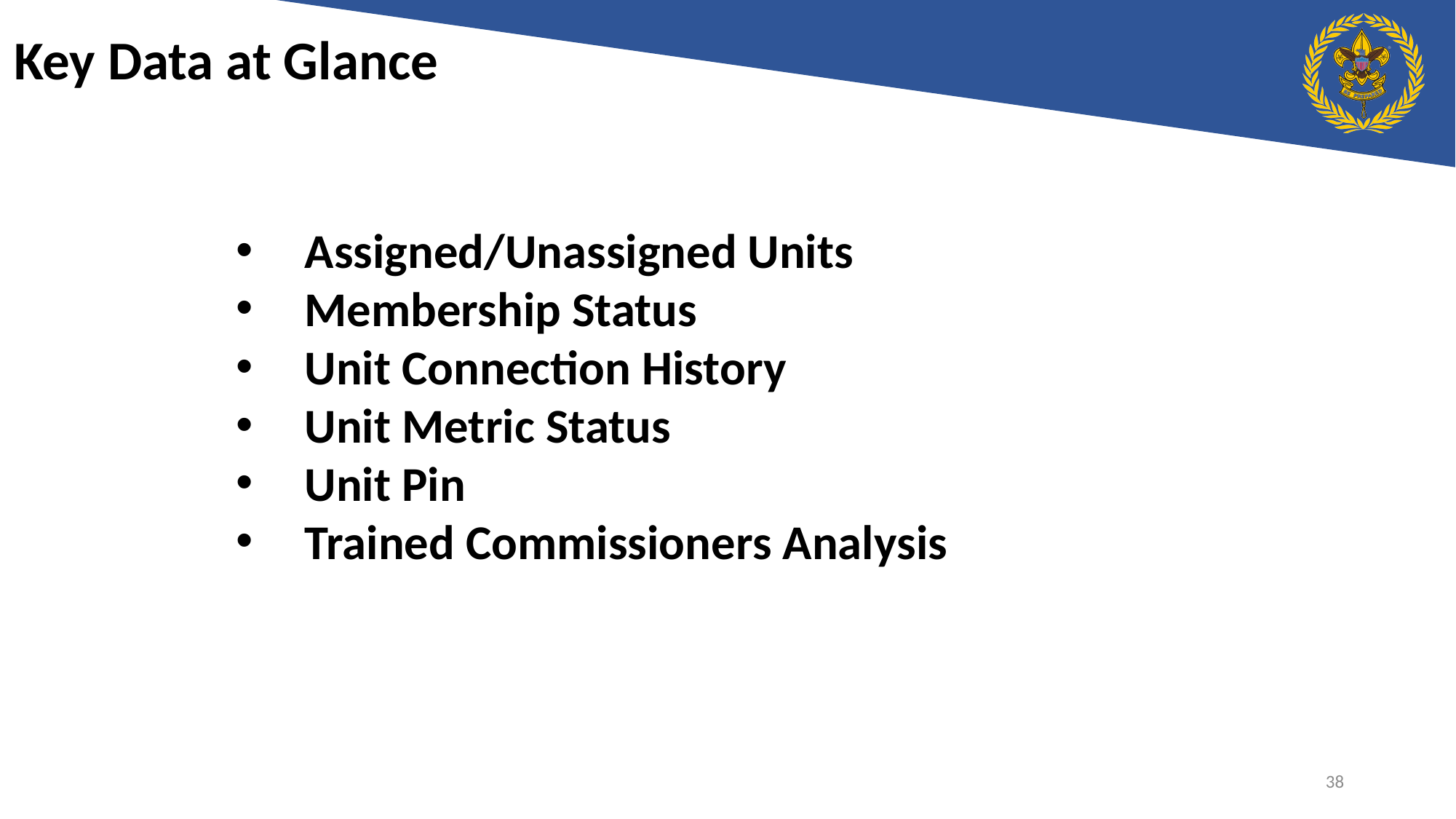

Key Data at Glance

Assigned/Unassigned Units
Membership Status
Unit Connection History
Unit Metric Status
Unit Pin
Trained Commissioners Analysis
38